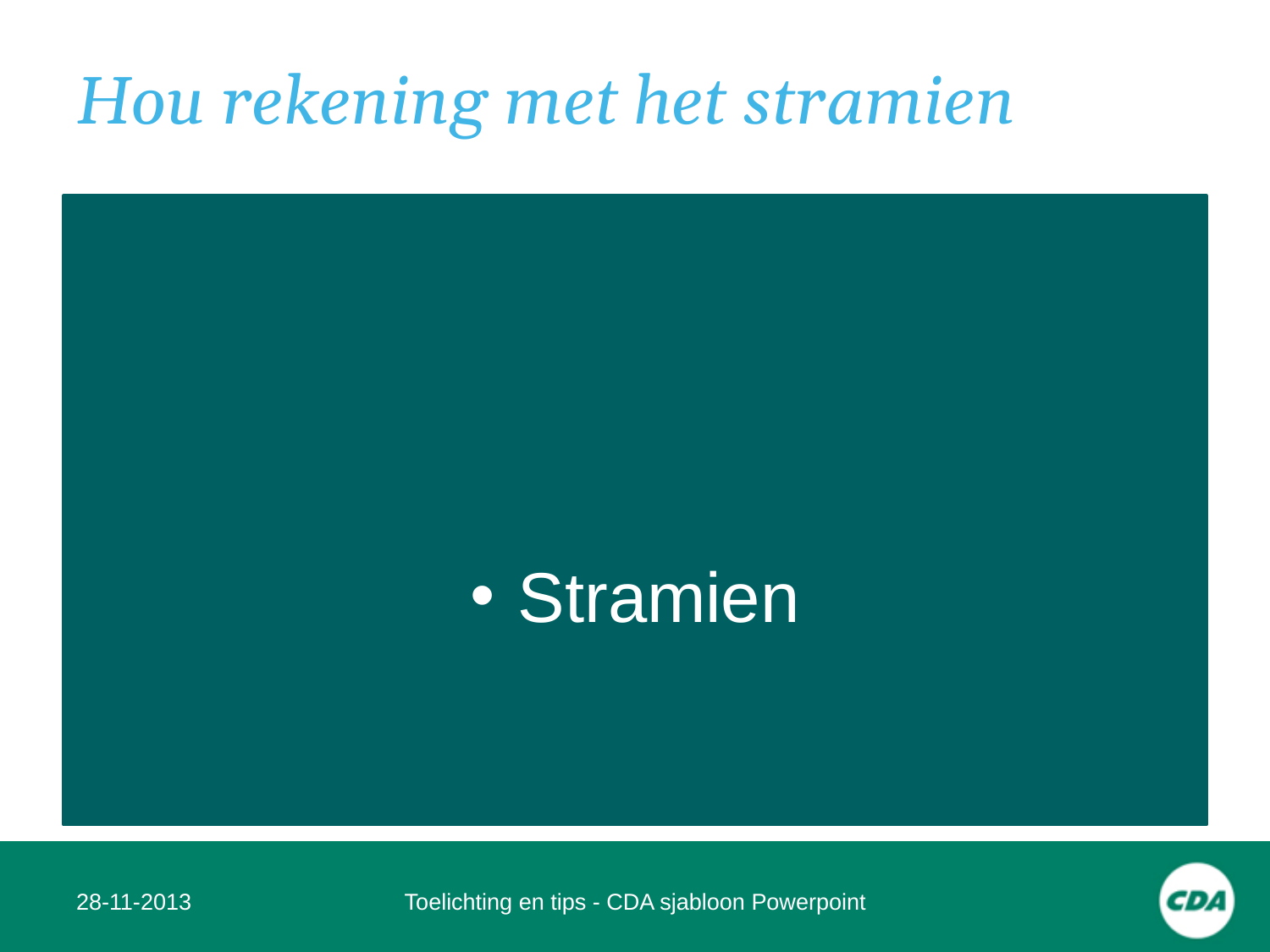

# Hou rekening met het stramien

Stramien
28-11-2013
Toelichting en tips - CDA sjabloon Powerpoint